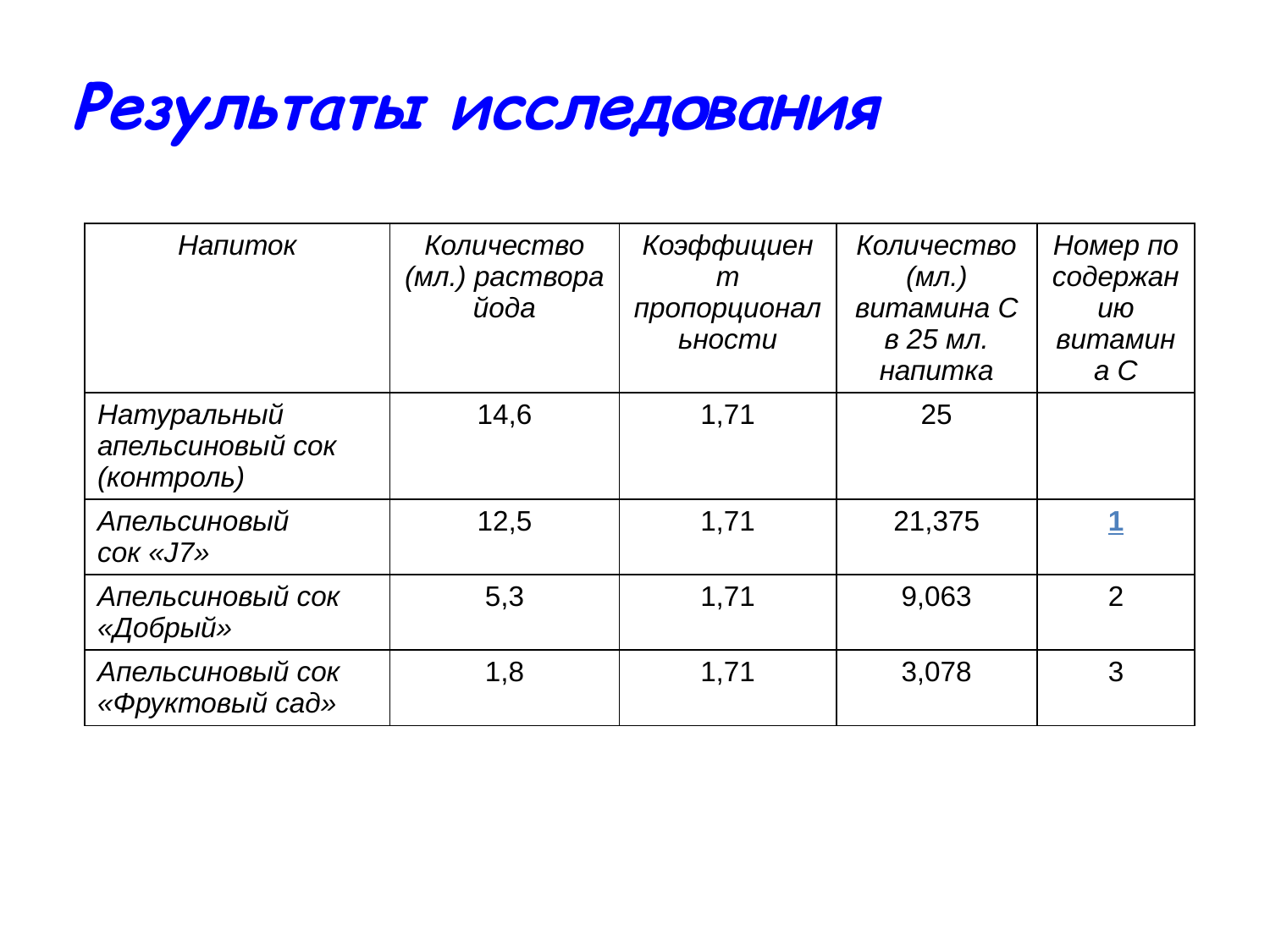

#
Результаты исследования

| Напиток | Количество (мл.) раствора йода | Коэффициент пропорциональности | Количество (мл.) витамина С в 25 мл. напитка | Номер по содержанию витамина С |
| --- | --- | --- | --- | --- |
| Натуральный апельсиновый сок (контроль) | 14,6 | 1,71 | 25 |  |
| Апельсиновый сок «J7» | 12,5 | 1,71 | 21,375 | 1 |
| Апельсиновый сок «Добрый» | 5,3 | 1,71 | 9,063 | 2 |
| Апельсиновый сок «Фруктовый сад» | 1,8 | 1,71 | 3,078 | 3 |